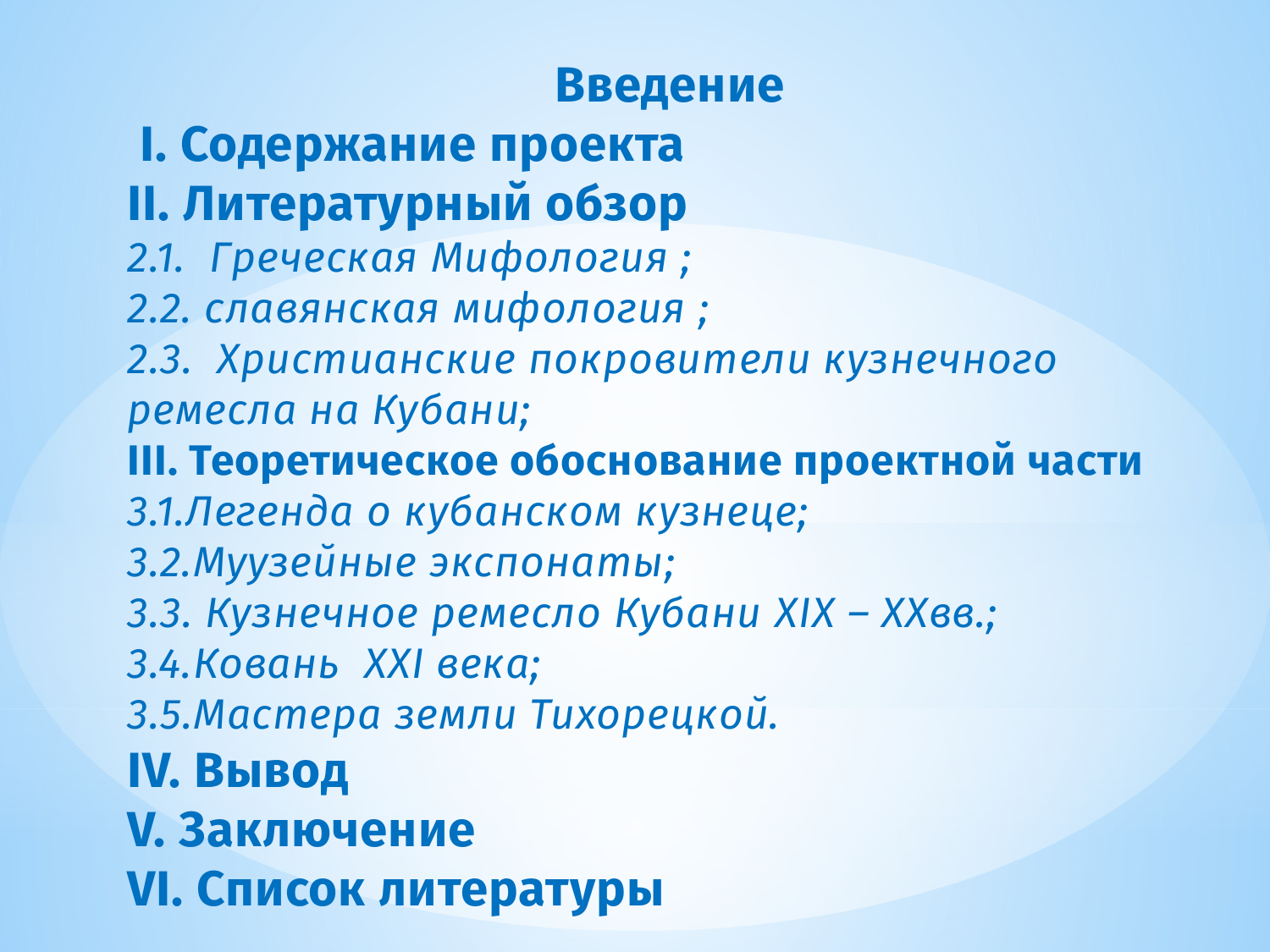

Введение
 Ι. Содержание проекта
ΙΙ. Литературный обзор
2.1.  Греческая Мифология ;
2.2. славянская мифология ;
2.3.  Христианские покровители кузнечного ремесла на Кубани;
ΙΙΙ. Теоретическое обоснование проектной части
3.1.Легенда о кубанском кузнеце;
3.2.Муузейные экспонаты;
3.3. Кузнечное ремесло Кубани XΙX – XXвв.;
3.4.Ковань  XXΙ века;
3.5.Мастера земли Тихорецкой.
ΙV. Вывод
V. Заключение
VΙ. Список литературы